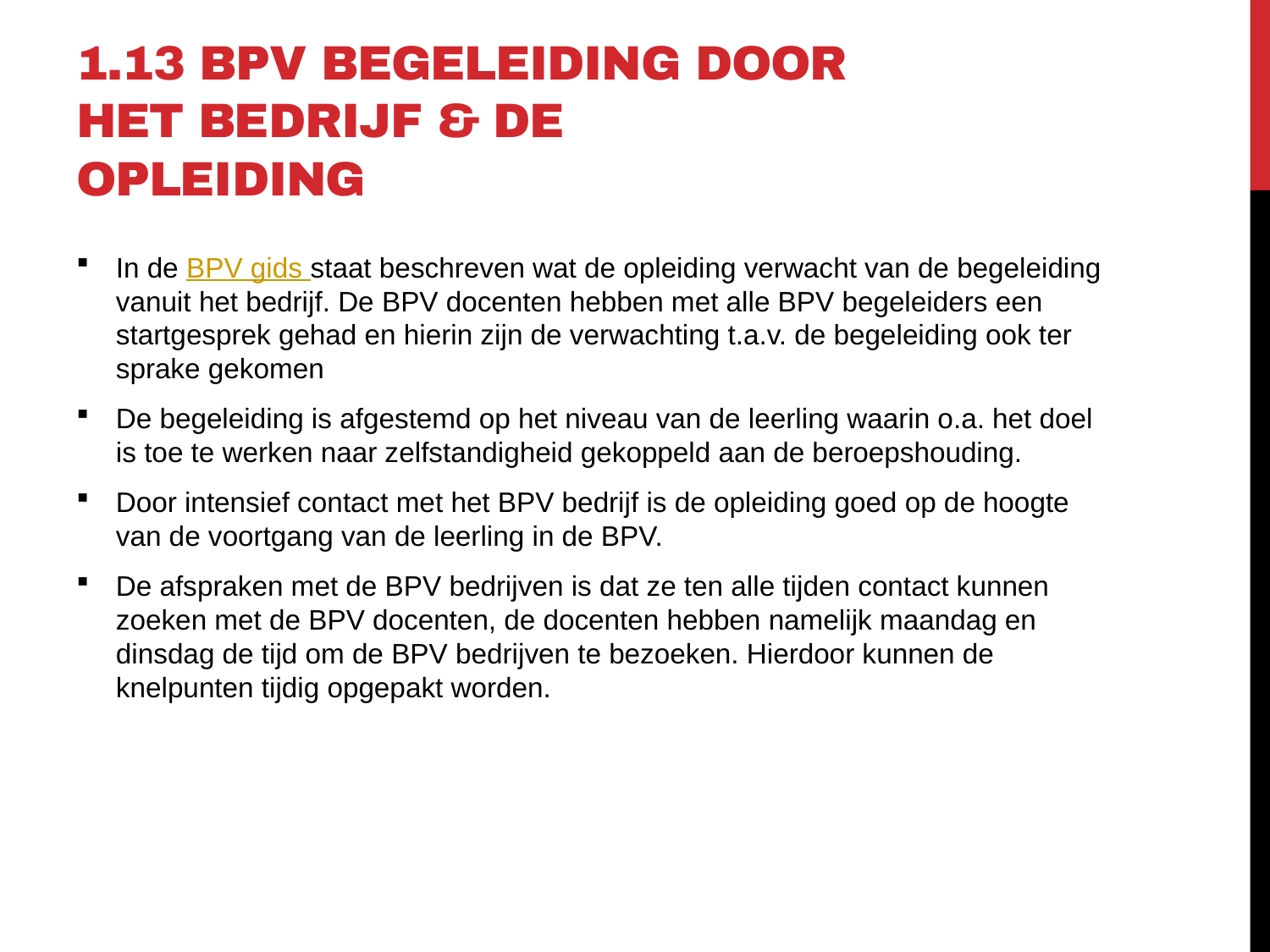

# 1.13 BPV begeleiding door het bedrijf & de opleiding
In de BPV gids staat beschreven wat de opleiding verwacht van de begeleiding vanuit het bedrijf. De BPV docenten hebben met alle BPV begeleiders een startgesprek gehad en hierin zijn de verwachting t.a.v. de begeleiding ook ter sprake gekomen
De begeleiding is afgestemd op het niveau van de leerling waarin o.a. het doel is toe te werken naar zelfstandigheid gekoppeld aan de beroepshouding.
Door intensief contact met het BPV bedrijf is de opleiding goed op de hoogte van de voortgang van de leerling in de BPV.
De afspraken met de BPV bedrijven is dat ze ten alle tijden contact kunnen zoeken met de BPV docenten, de docenten hebben namelijk maandag en dinsdag de tijd om de BPV bedrijven te bezoeken. Hierdoor kunnen de knelpunten tijdig opgepakt worden.